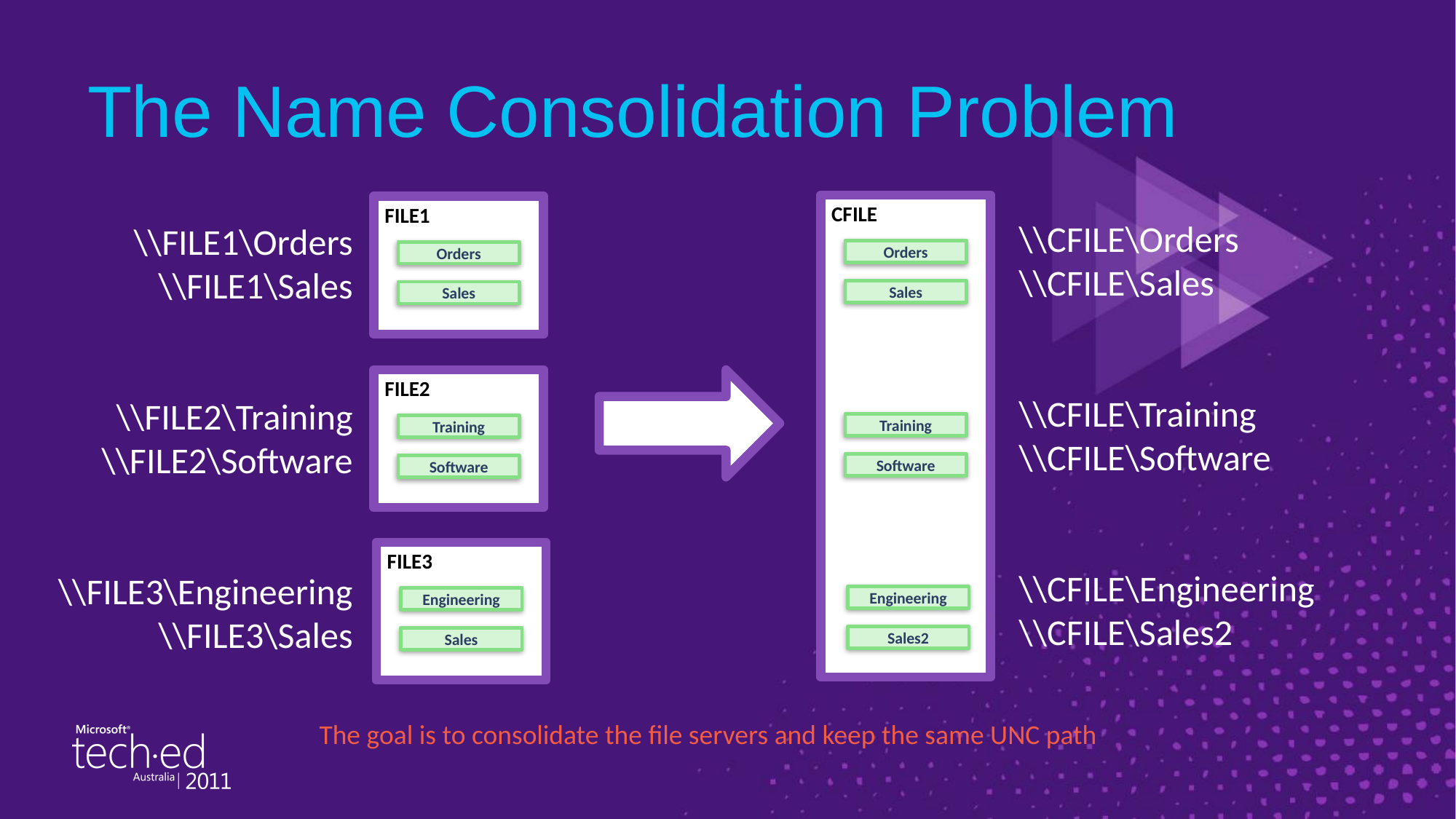

# The Name Consolidation Problem

CFILE

FILE1
\\CFILE\Orders
\\CFILE\Sales

\\CFILE\Training
\\CFILE\Software

\\CFILE\Engineering
\\CFILE\Sales2
\\FILE1\Orders
\\FILE1\Sales

\\FILE2\Training
\\FILE2\Software

\\FILE3\Engineering
\\FILE3\Sales
Orders
Orders
Sales
Sales

FILE2

Training
Training
Software
Software

FILE3
Engineering
Engineering
Sales2
Sales
The goal is to consolidate the file servers and keep the same UNC path